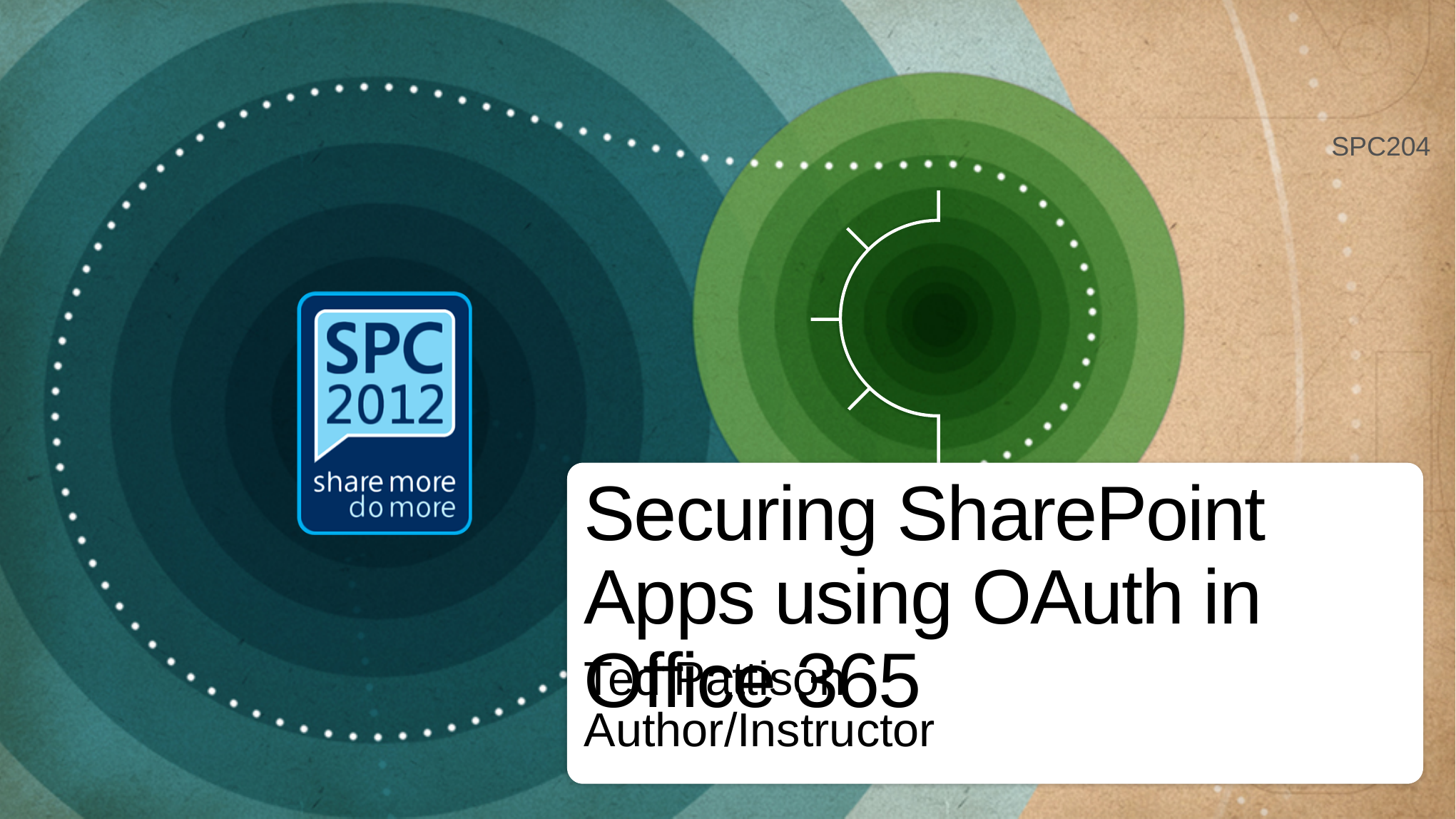

SPC204
# Securing SharePoint Apps using OAuth in Office 365
Ted Pattison
Author/Instructor